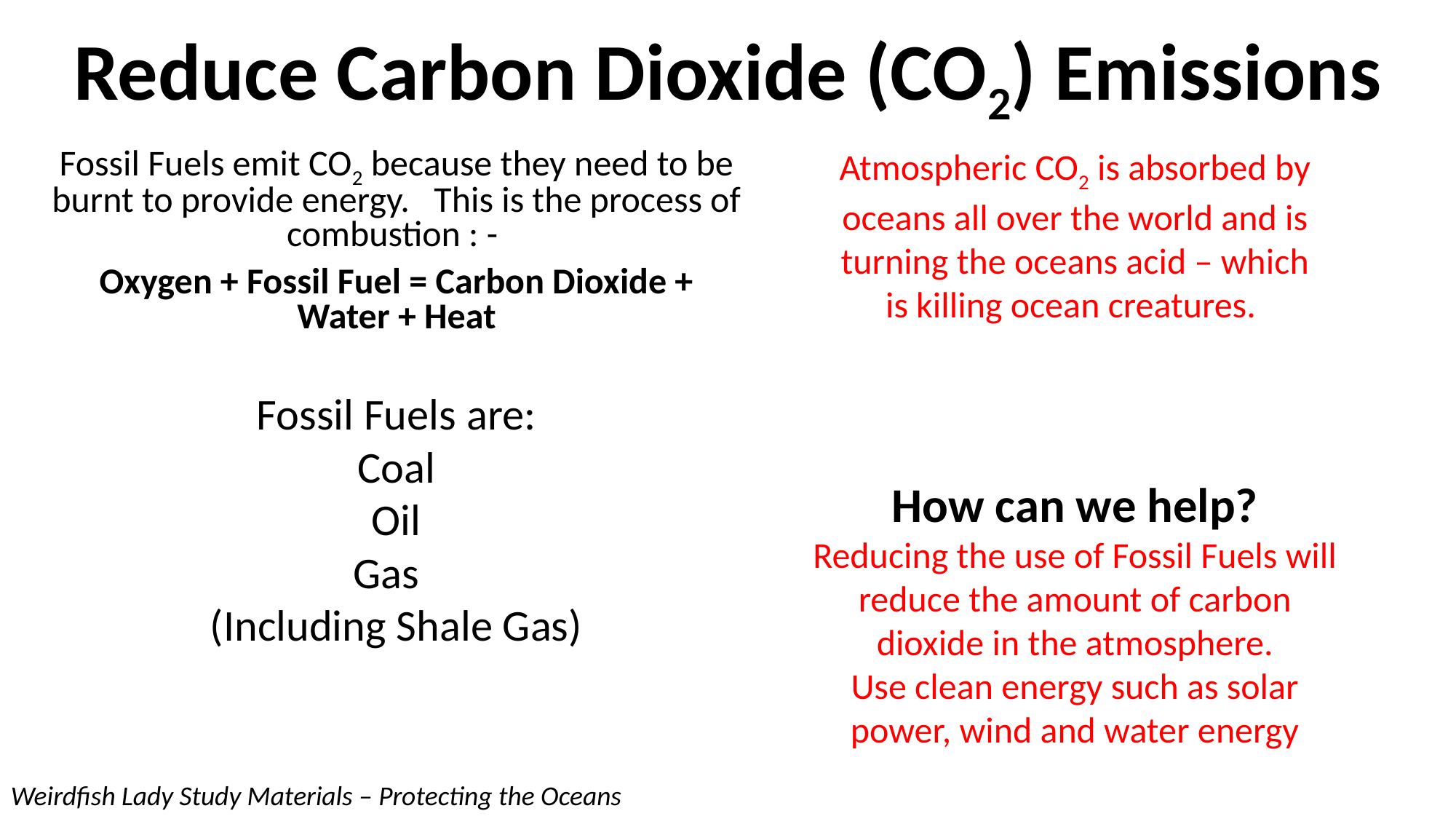

# Reduce Carbon Dioxide (CO2) Emissions
Fossil Fuels emit CO2 because they need to be burnt to provide energy.   This is the process of combustion : -
Oxygen + Fossil Fuel = Carbon Dioxide + Water + Heat

Fossil Fuels are:
Coal
Oil
Gas
(Including Shale Gas)
Atmospheric CO2 is absorbed by oceans all over the world and is turning the oceans acid – which is killing ocean creatures.

How can we help?
Reducing the use of Fossil Fuels will reduce the amount of carbon dioxide in the atmosphere.
Use clean energy such as solar power, wind and water energy
Weirdfish Lady Study Materials – Protecting the Oceans